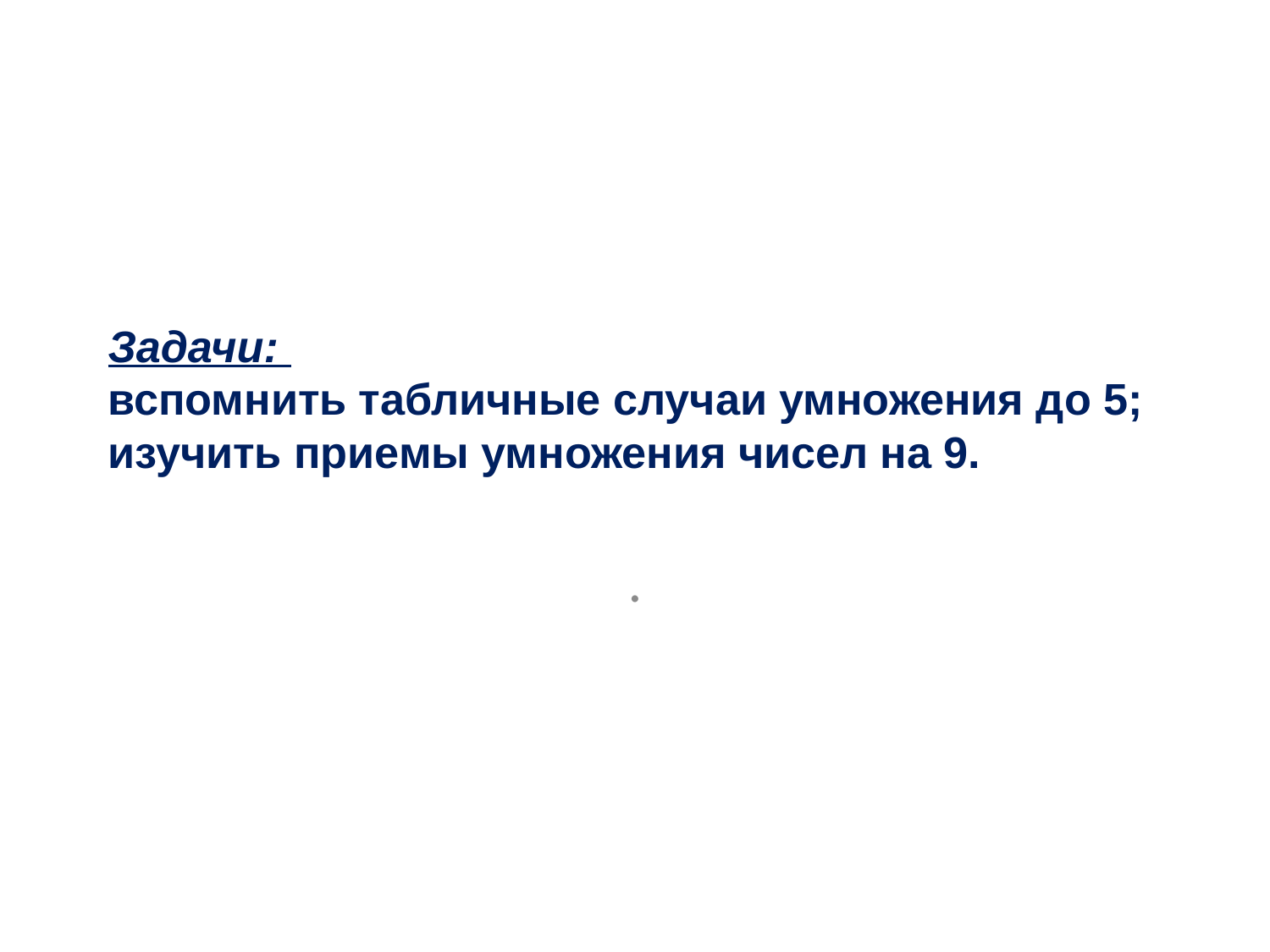

# Задачи: вспомнить табличные случаи умножения до 5; изучить приемы умножения чисел на 9.
.